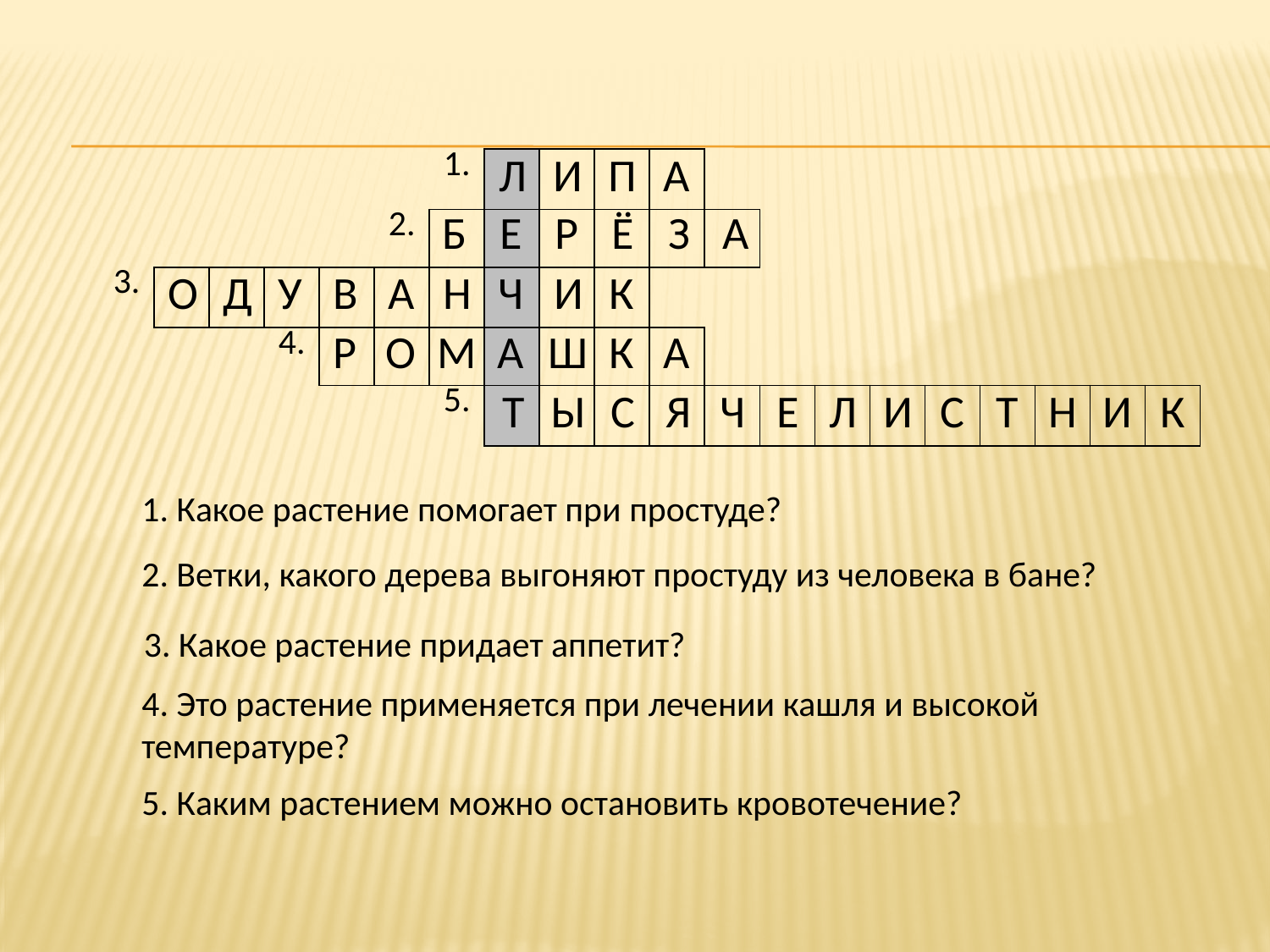

|  |  |  |  |  |  | 1. |  |  |  |  |  |  |  |  |  |  |  |  |  |
| --- | --- | --- | --- | --- | --- | --- | --- | --- | --- | --- | --- | --- | --- | --- | --- | --- | --- | --- | --- |
|  |  |  |  |  | 2. |  |  |  |  |  |  |  |  |  |  |  |  |  |  |
| 3. |  |  |  |  |  |  |  |  |  |  |  |  |  |  |  |  |  |  |  |
|  |  |  | 4. |  |  |  |  |  |  |  |  |  |  |  |  |  |  |  |  |
|  |  |  |  |  |  | 5. |  |  |  |  |  |  |  |  |  |  |  |  |  |
| Л | И | П | А |
| --- | --- | --- | --- |
| Б | Е | Р | Ё | З | А |
| --- | --- | --- | --- | --- | --- |
| О | Д | У | В | А | Н | Ч | И | К |
| --- | --- | --- | --- | --- | --- | --- | --- | --- |
| Р | О | М | А | Ш | К | А |
| --- | --- | --- | --- | --- | --- | --- |
| Т | Ы | С | Я | Ч | Е | Л | И | С | Т | Н | И | К |
| --- | --- | --- | --- | --- | --- | --- | --- | --- | --- | --- | --- | --- |
1. Какое растение помогает при простуде?
2. Ветки, какого дерева выгоняют простуду из человека в бане?
3. Какое растение придает аппетит?
4. Это растение применяется при лечении кашля и высокой температуре?
5. Каким растением можно остановить кровотечение?